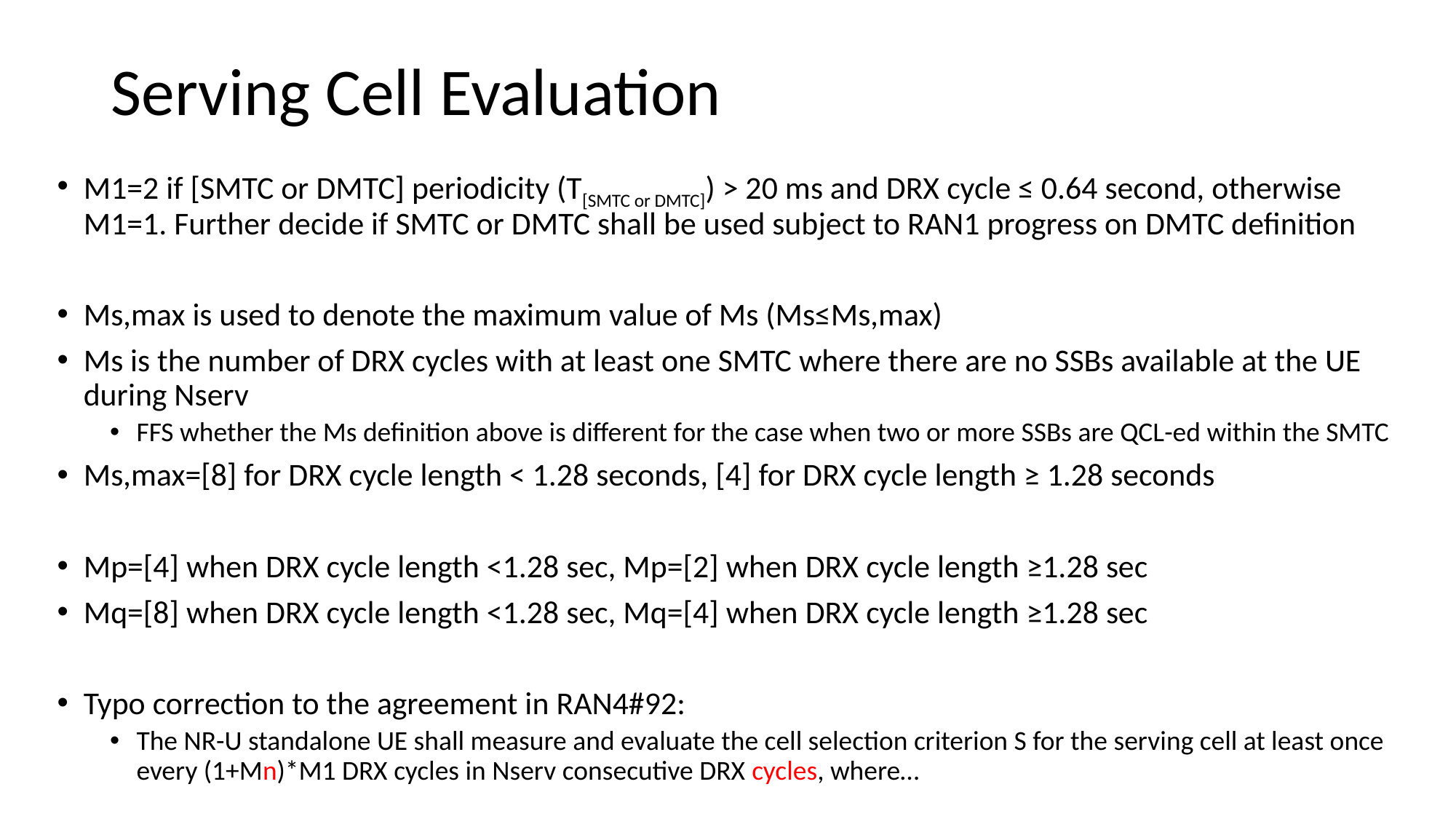

# Serving Cell Evaluation
M1=2 if [SMTC or DMTC] periodicity (T[SMTC or DMTC]) > 20 ms and DRX cycle ≤ 0.64 second, otherwise M1=1. Further decide if SMTC or DMTC shall be used subject to RAN1 progress on DMTC definition

Ms,max is used to denote the maximum value of Ms (Ms≤Ms,max)
Ms is the number of DRX cycles with at least one SMTC where there are no SSBs available at the UE during Nserv
FFS whether the Ms definition above is different for the case when two or more SSBs are QCL-ed within the SMTC
Ms,max=[8] for DRX cycle length < 1.28 seconds, [4] for DRX cycle length ≥ 1.28 seconds

Mp=[4] when DRX cycle length <1.28 sec, Mp=[2] when DRX cycle length ≥1.28 sec
Mq=[8] when DRX cycle length <1.28 sec, Mq=[4] when DRX cycle length ≥1.28 sec

Typo correction to the agreement in RAN4#92:
The NR-U standalone UE shall measure and evaluate the cell selection criterion S for the serving cell at least once every (1+Mn)*M1 DRX cycles in Nserv consecutive DRX cycles, where…